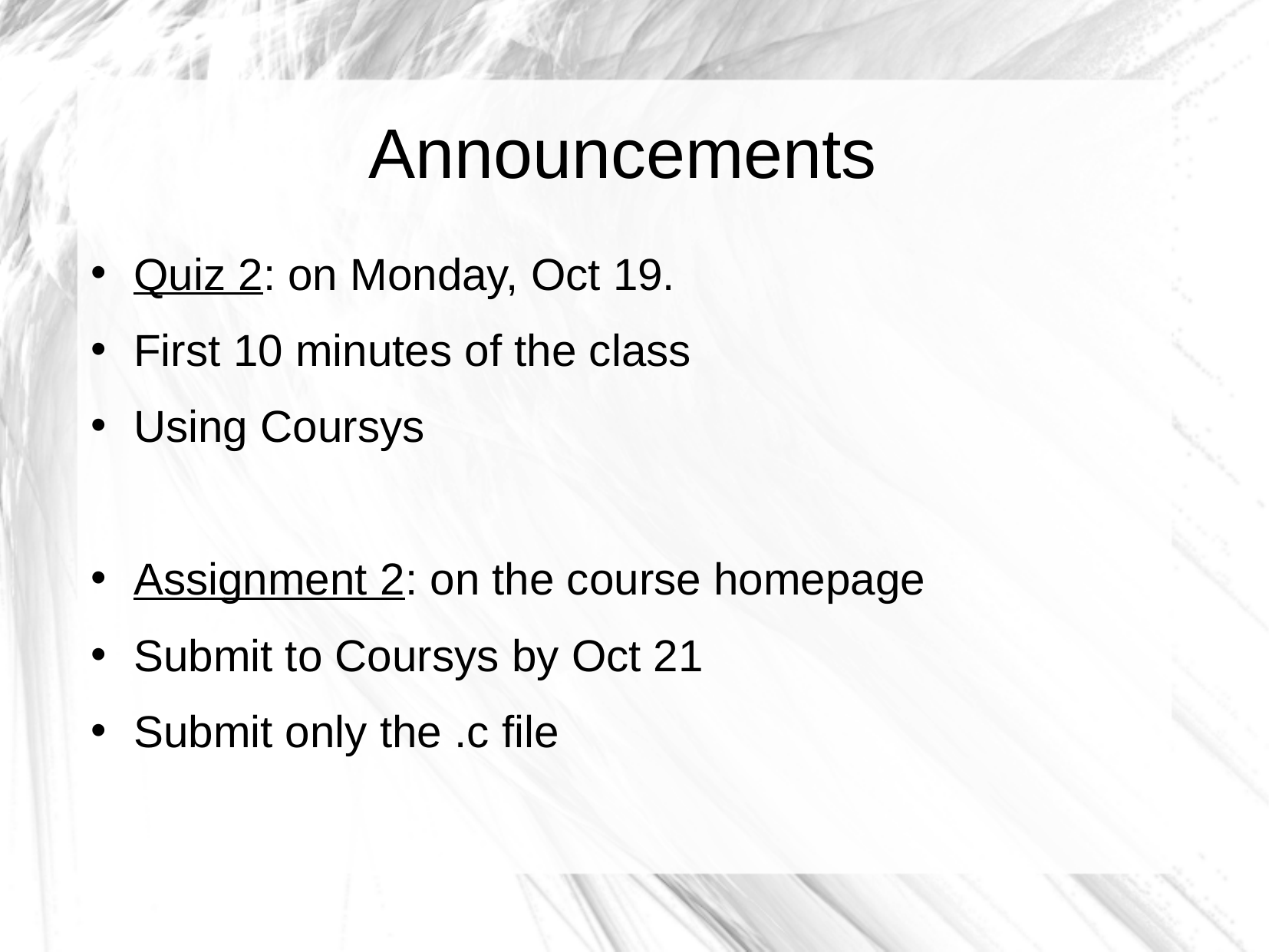

Announcements
Quiz 2: on Monday, Oct 19.
First 10 minutes of the class
Using Coursys

Assignment 2: on the course homepage
Submit to Coursys by Oct 21
Submit only the .c file